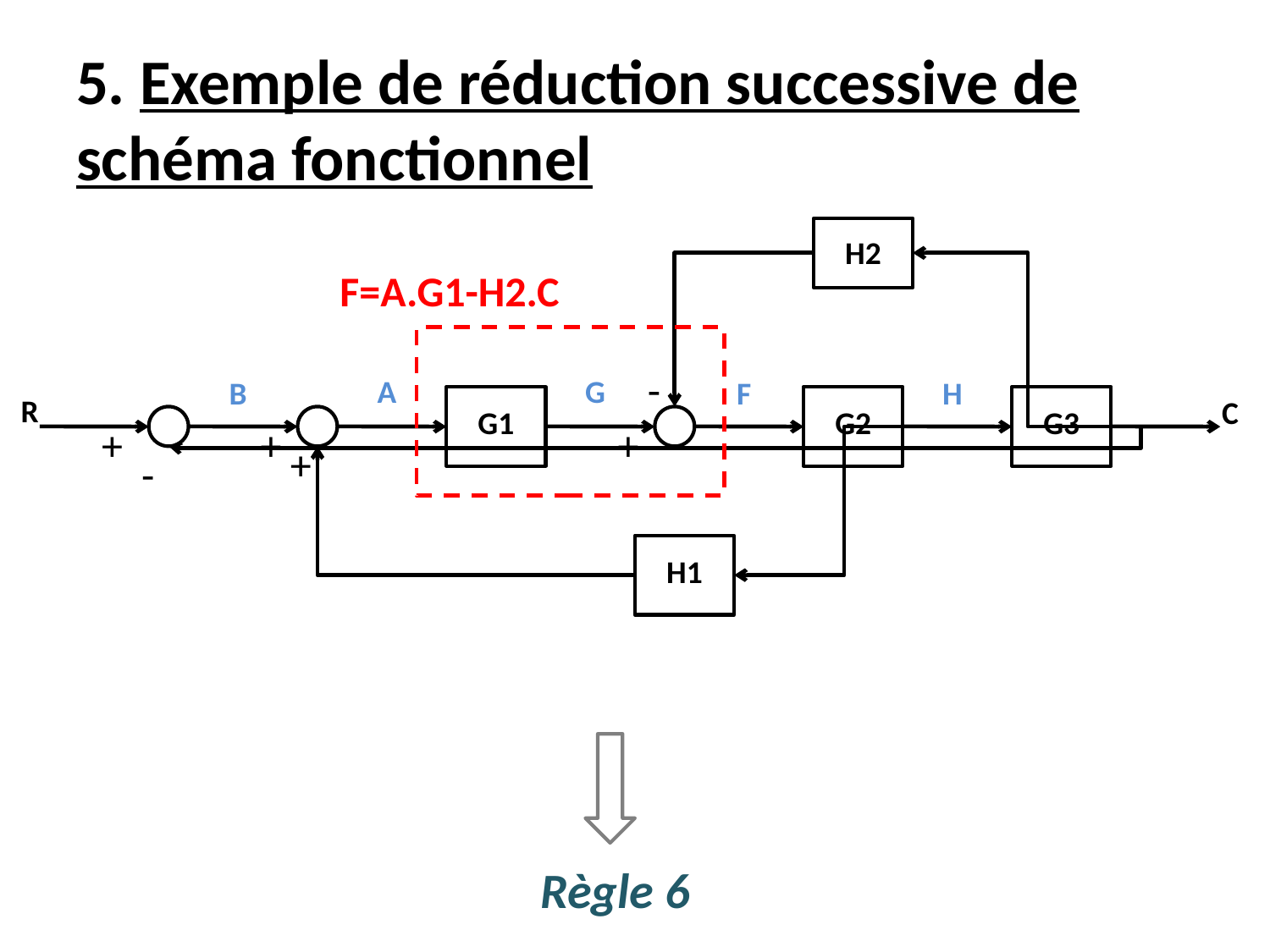

# 5. Exemple de réduction successive de schéma fonctionnel

H2
F=A.G1-H2.C

-
A
G
B
F
H
R

C
G1
G2
G3

+
+
+
+
-

H1

Règle 6